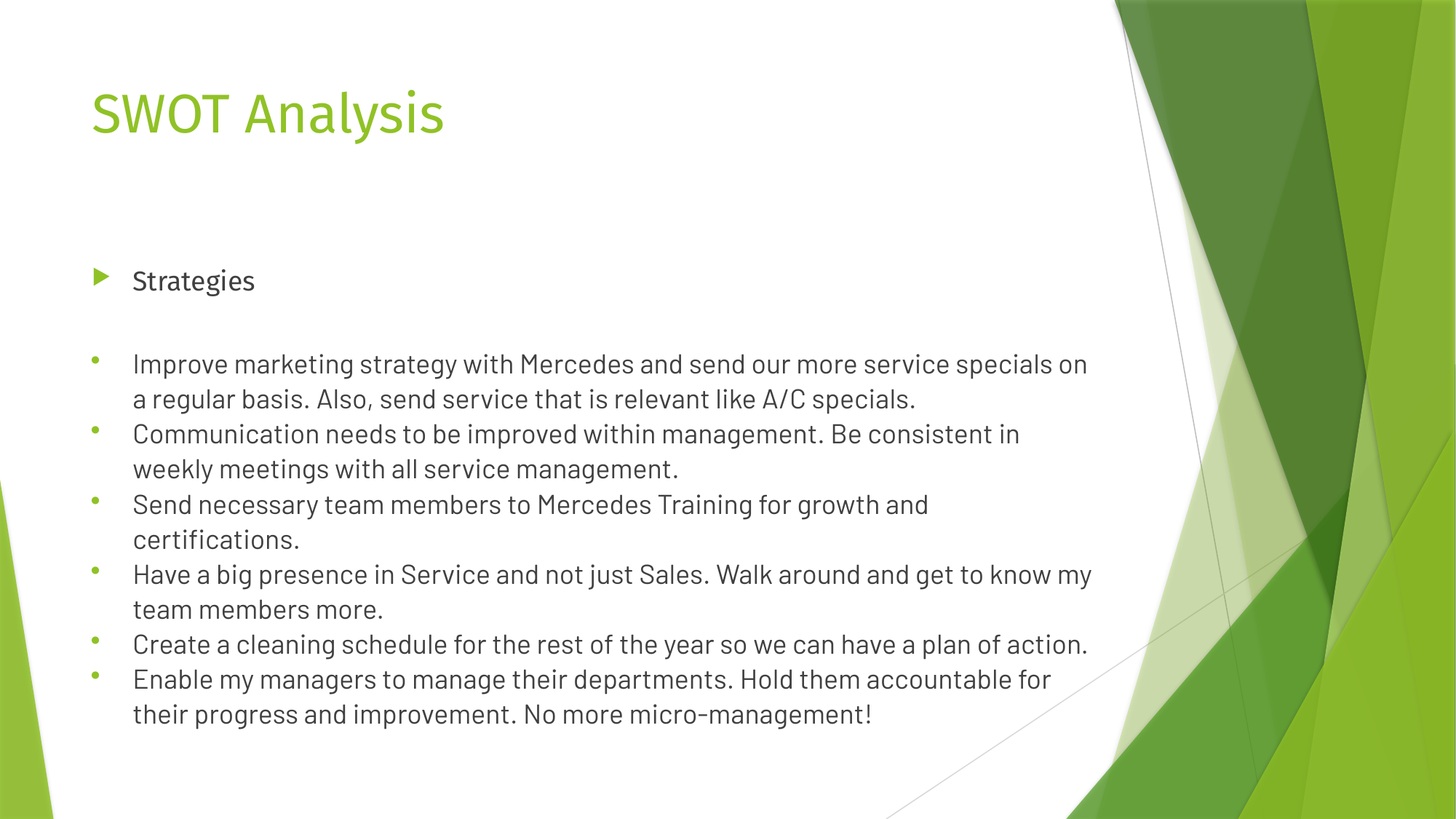

# SWOT Analysis
Strategies

Improve marketing strategy with Mercedes and send our more service specials on a regular basis. Also, send service that is relevant like A/C specials.
Communication needs to be improved within management. Be consistent in weekly meetings with all service management.
Send necessary team members to Mercedes Training for growth and certifications.
Have a big presence in Service and not just Sales. Walk around and get to know my team members more.
Create a cleaning schedule for the rest of the year so we can have a plan of action.
Enable my managers to manage their departments. Hold them accountable for their progress and improvement. No more micro-management!